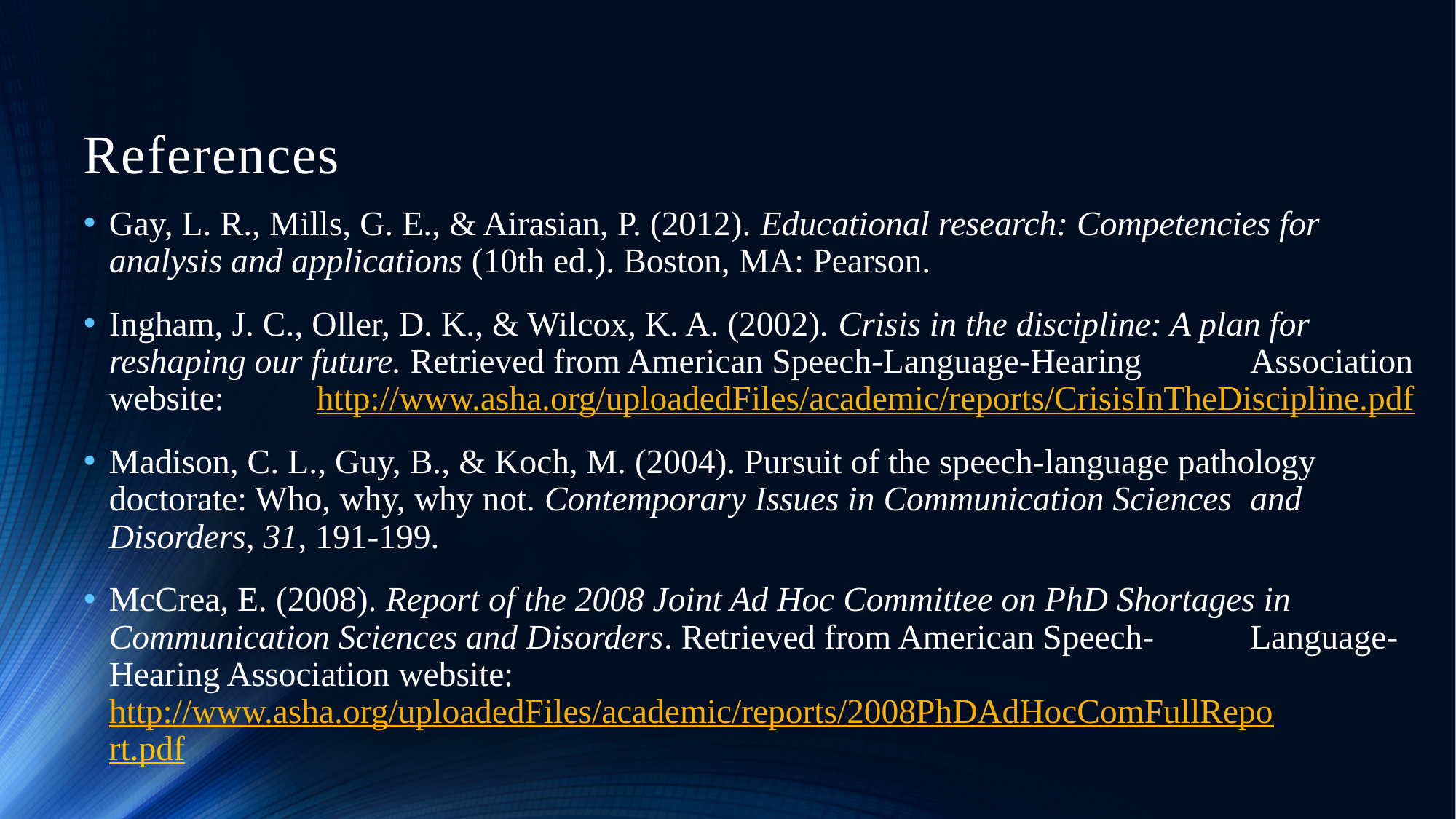

# References
Gay, L. R., Mills, G. E., & Airasian, P. (2012). Educational research: Competencies for 	analysis and applications (10th ed.). Boston, MA: Pearson.
Ingham, J. C., Oller, D. K., & Wilcox, K. A. (2002). Crisis in the discipline: A plan for 	reshaping our future. Retrieved from American Speech-Language-Hearing 	Association website: 	http://www.asha.org/uploadedFiles/academic/reports/CrisisInTheDiscipline.pdf
Madison, C. L., Guy, B., & Koch, M. (2004). Pursuit of the speech-language pathology 		doctorate: Who, why, why not. Contemporary Issues in Communication Sciences 	and Disorders, 31, 191-199.
McCrea, E. (2008). Report of the 2008 Joint Ad Hoc Committee on PhD Shortages in 		Communication Sciences and Disorders. Retrieved from American Speech-	Language-Hearing Association website: 	http://www.asha.org/uploadedFiles/academic/reports/2008PhDAdHocComFullRepo	rt.pdf